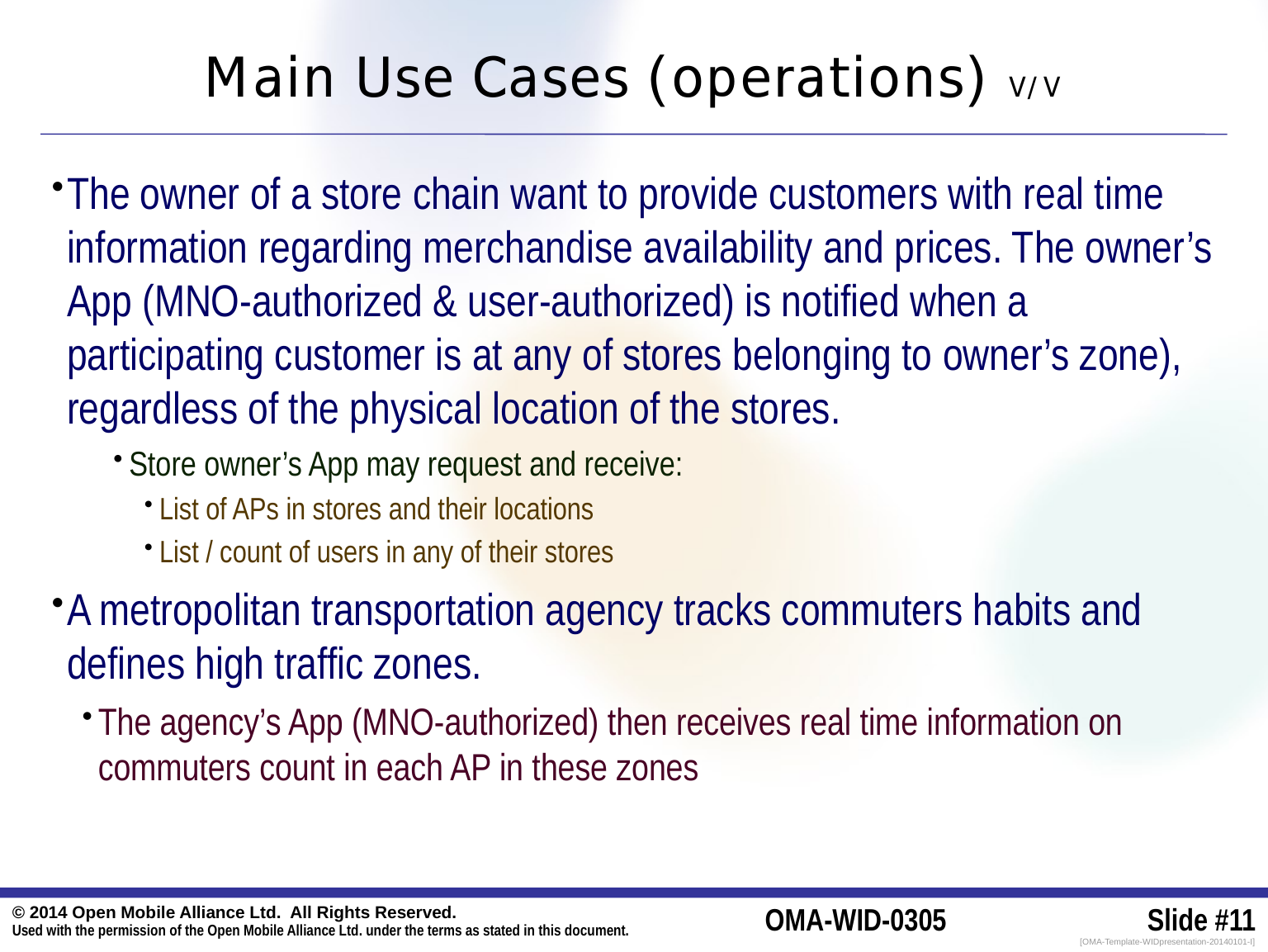

# Main Use Cases (operations) V/V
The owner of a store chain want to provide customers with real time information regarding merchandise availability and prices. The owner’s App (MNO-authorized & user-authorized) is notified when a participating customer is at any of stores belonging to owner’s zone), regardless of the physical location of the stores.
Store owner’s App may request and receive:
List of APs in stores and their locations
List / count of users in any of their stores
A metropolitan transportation agency tracks commuters habits and defines high traffic zones.
The agency’s App (MNO-authorized) then receives real time information on commuters count in each AP in these zones